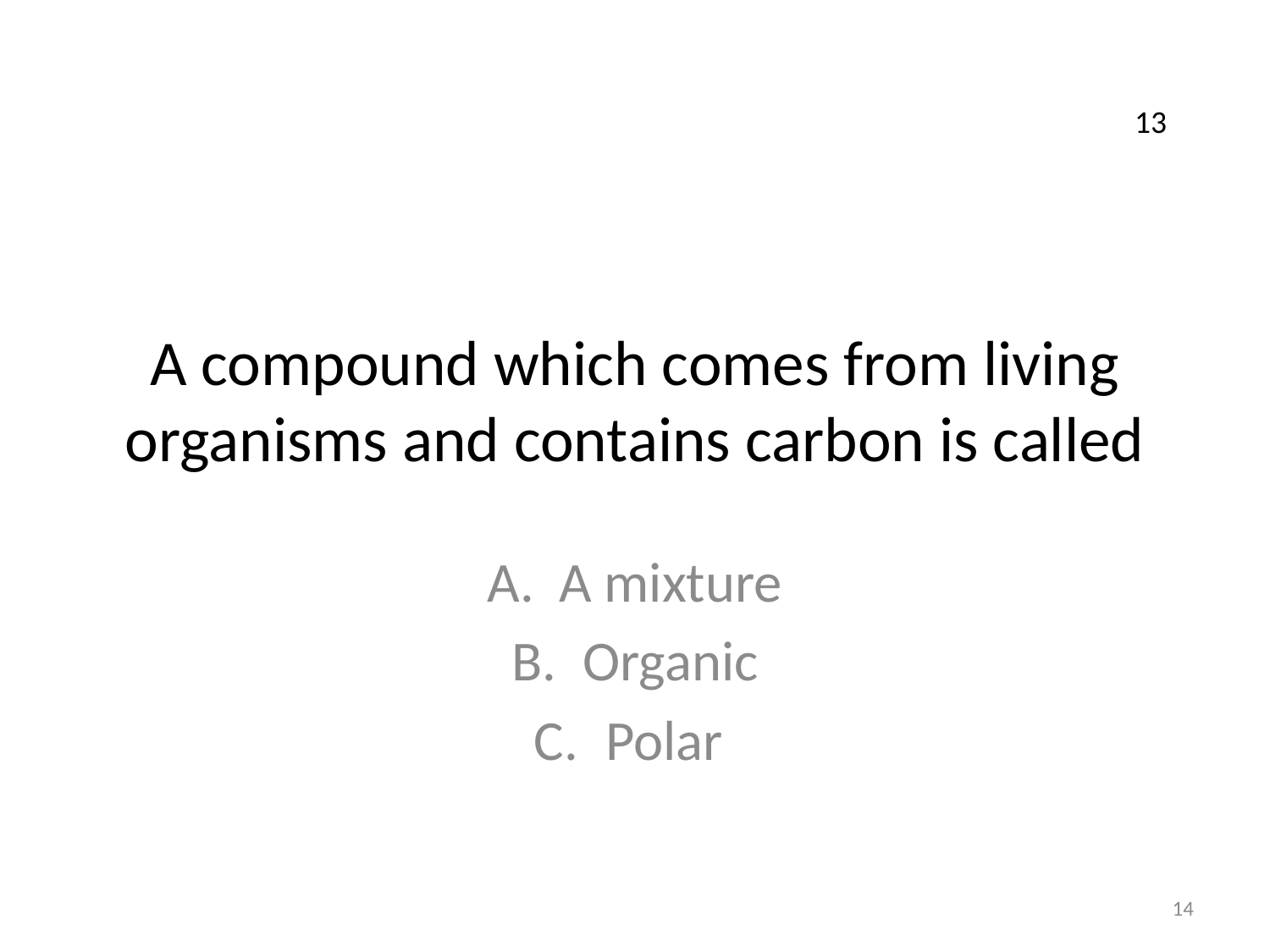

13
# A compound which comes from living organisms and contains carbon is called
A mixture
Organic
Polar
14